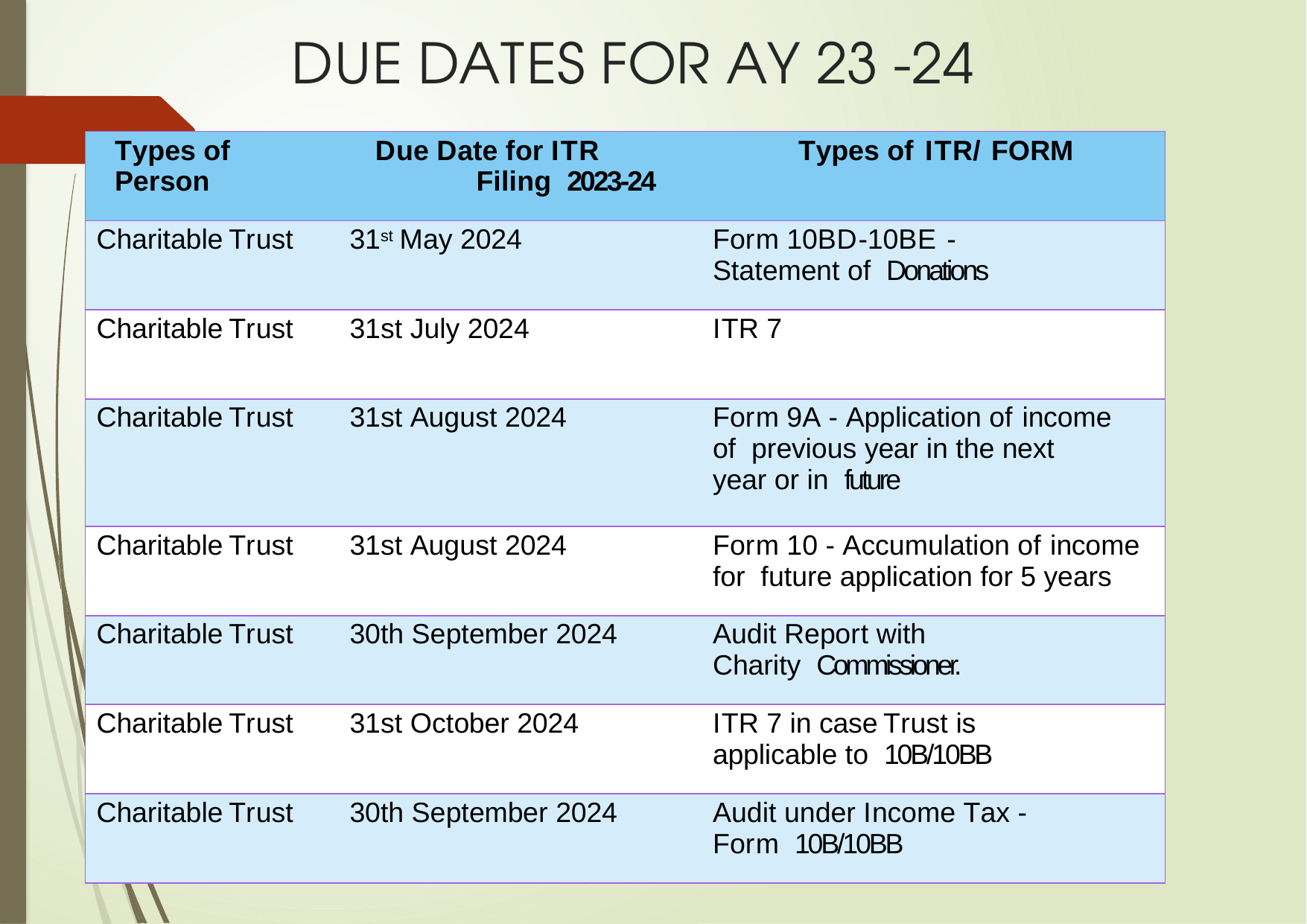

# DUE DATES FOR AY 23 -24
| Types of Person | Due Date for ITR Filing 2023-24 | Types of ITR/ FORM |
| --- | --- | --- |
| Charitable Trust | 31st May 2024 | Form 10BD-10BE - Statement of Donations |
| Charitable Trust | 31st July 2024 | ITR 7 |
| Charitable Trust | 31st August 2024 | Form 9A - Application of income of previous year in the next year or in future |
| Charitable Trust | 31st August 2024 | Form 10 - Accumulation of income for future application for 5 years |
| Charitable Trust | 30th September 2024 | Audit Report with Charity Commissioner. |
| Charitable Trust | 31st October 2024 | ITR 7 in case Trust is applicable to 10B/10BB |
| Charitable Trust | 30th September 2024 | Audit under Income Tax - Form 10B/10BB |